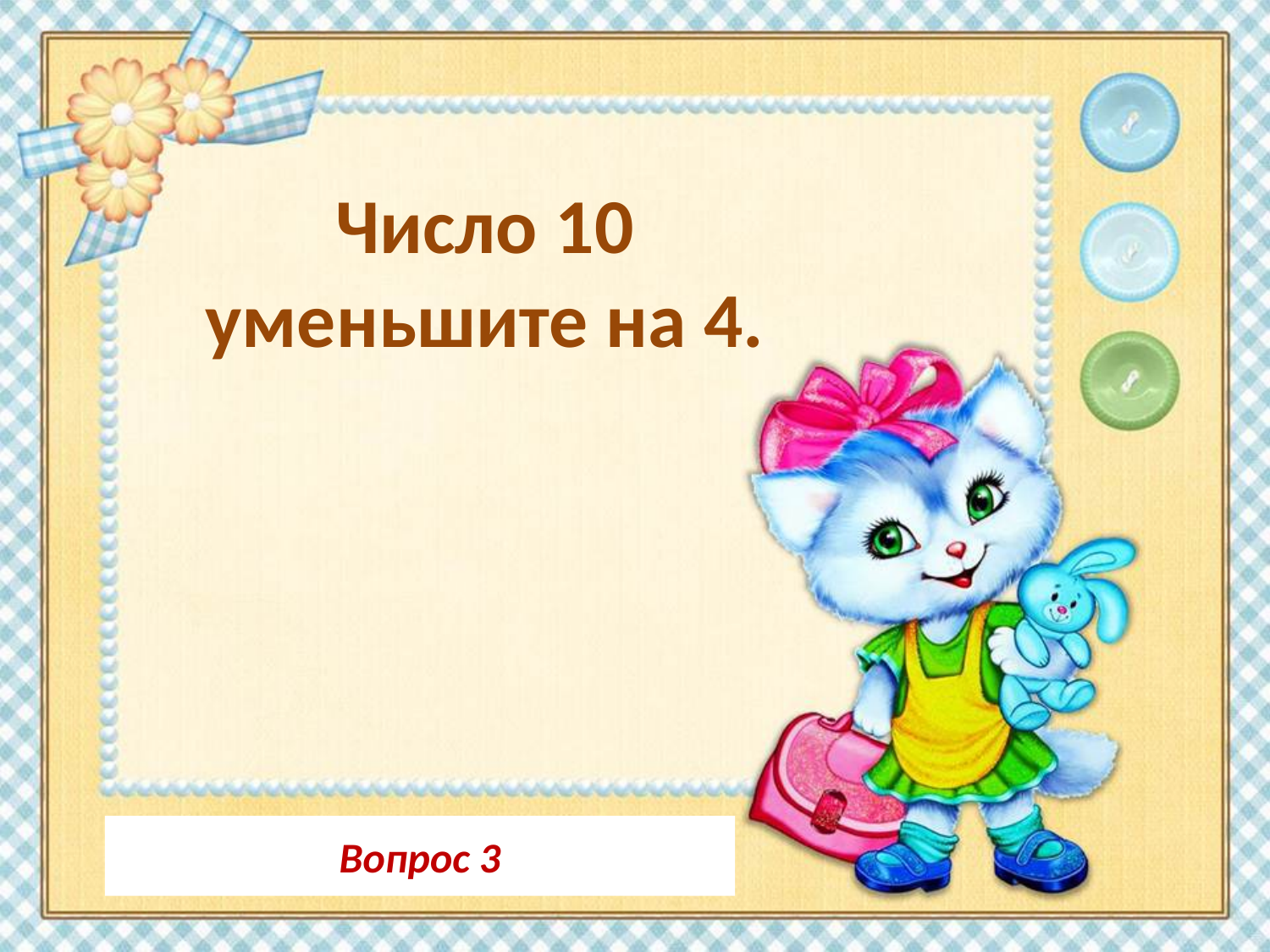

Число 10 уменьшите на 4.
Вопрос 3